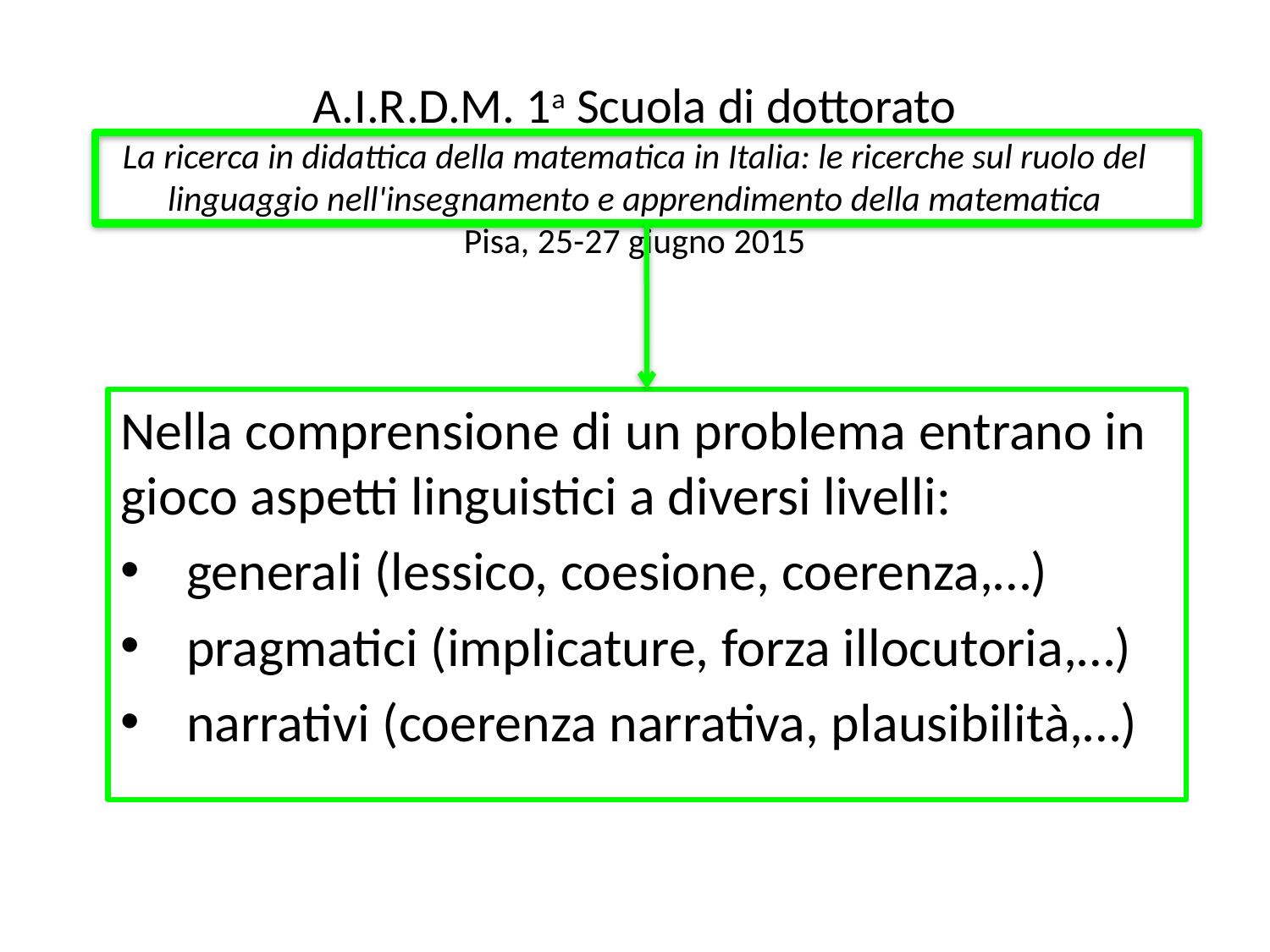

A.I.R.D.M. 1a Scuola di dottorato
La ricerca in didattica della matematica in Italia: le ricerche sul ruolo del linguaggio nell'insegnamento e apprendimento della matematica
Pisa, 25-27 giugno 2015

Nella comprensione di un problema entrano in gioco aspetti linguistici a diversi livelli:
generali (lessico, coesione, coerenza,…)
pragmatici (implicature, forza illocutoria,…)
narrativi (coerenza narrativa, plausibilità,…)